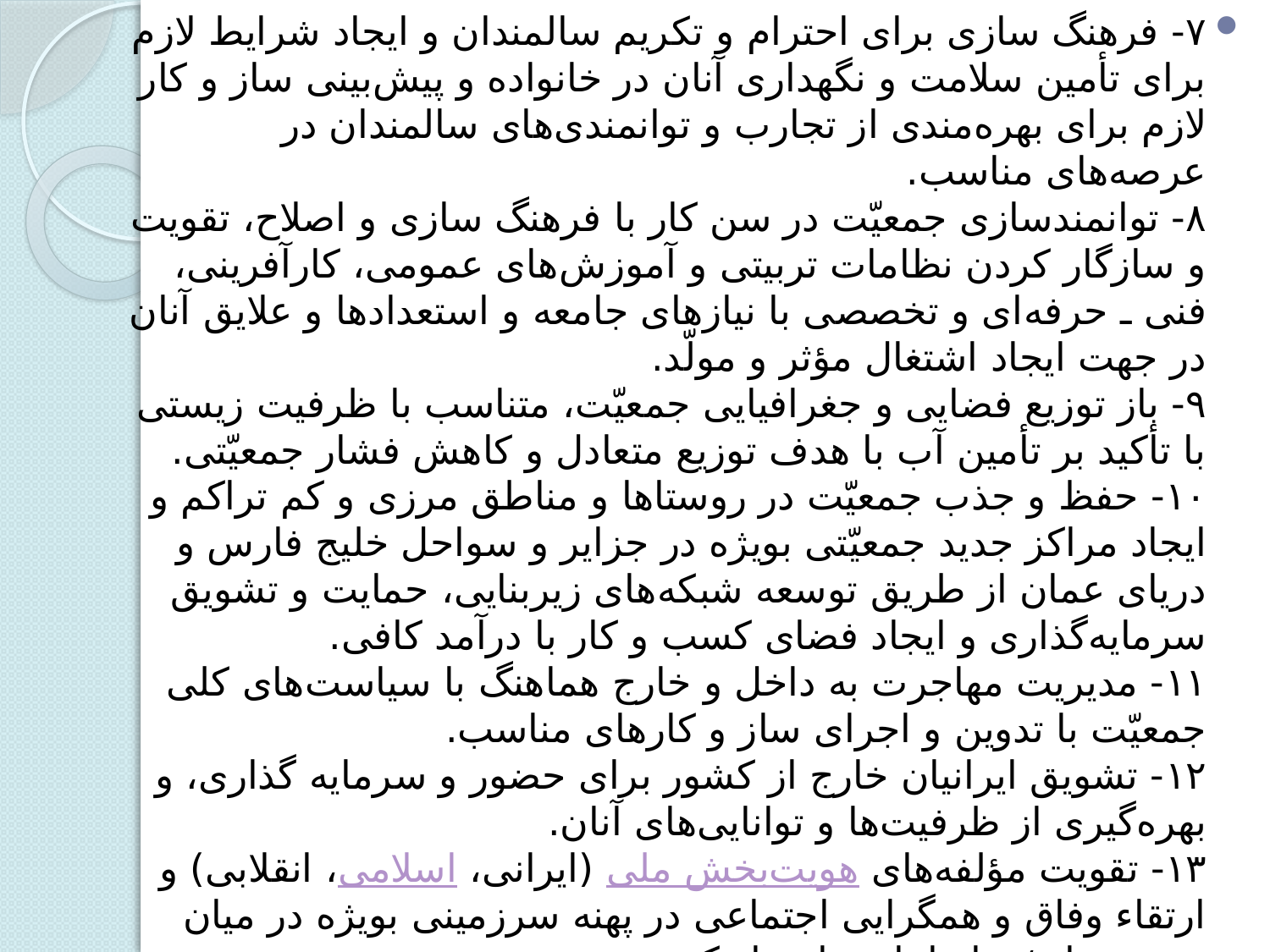

۷- فرهنگ سازی برای احترام و تکریم سالمندان و ایجاد شرایط لازم برای تأمین سلامت و نگهداری آنان در خانواده و پیش‌بینی ساز و کار لازم برای بهره‌مندی از تجارب و توانمندی‌های سالمندان در عرصه‌های مناسب.
۸- توانمندسازی جمعیّت در سن کار با فرهنگ سازی و اصلاح، تقویت و سازگار کردن نظامات تربیتی و آموزش‌های عمومی، کارآفرینی، فنی ـ حرفه‌ای و تخصصی با نیازهای جامعه و استعدادها و علایق آنان در جهت ایجاد اشتغال مؤثر و مولّد.
۹- باز توزیع فضایی و جغرافیایی جمعیّت، متناسب با ظرفیت زیستی با تأکید بر تأمین آب با هدف توزیع متعادل و کاهش فشار جمعیّتی.
۱۰- حفظ و جذب جمعیّت در روستاها و مناطق مرزی و کم تراکم و ایجاد مراکز جدید جمعیّتی بویژه در جزایر و سواحل خلیج فارس و دریای عمان از طریق توسعه شبکه‌های زیربنایی، حمایت و تشویق سرمایه‌گذاری و ایجاد فضای کسب و کار با درآمد کافی.
۱۱- مدیریت مهاجرت به داخل و خارج هماهنگ با سیاست‌های کلی جمعیّت با تدوین و اجرای ساز و کارهای مناسب.
۱۲- تشویق ایرانیان خارج از کشور برای حضور و سرمایه گذاری، و بهره‌گیری از ظرفیت‌ها و توانایی‌های آنان.
۱۳- تقویت مؤلفه‌های هویت‌بخش ملی (ایرانی، اسلامی، انقلابی) و ارتقاء وفاق و همگرایی اجتماعی در پهنه سرزمینی بویژه در میان مرزنشینان؛ و ایرانیان خارج از کشور.
۱۴- رصد مستمر سیاست‌های جمعیّتی در ابعاد کمّی و کیفی با ایجاد ساز و کار مناسب و تدوین شاخص‌های بومی توسعه انسانی و انجام پژوهش‌های جمعیّتی و توسعه انسانی.